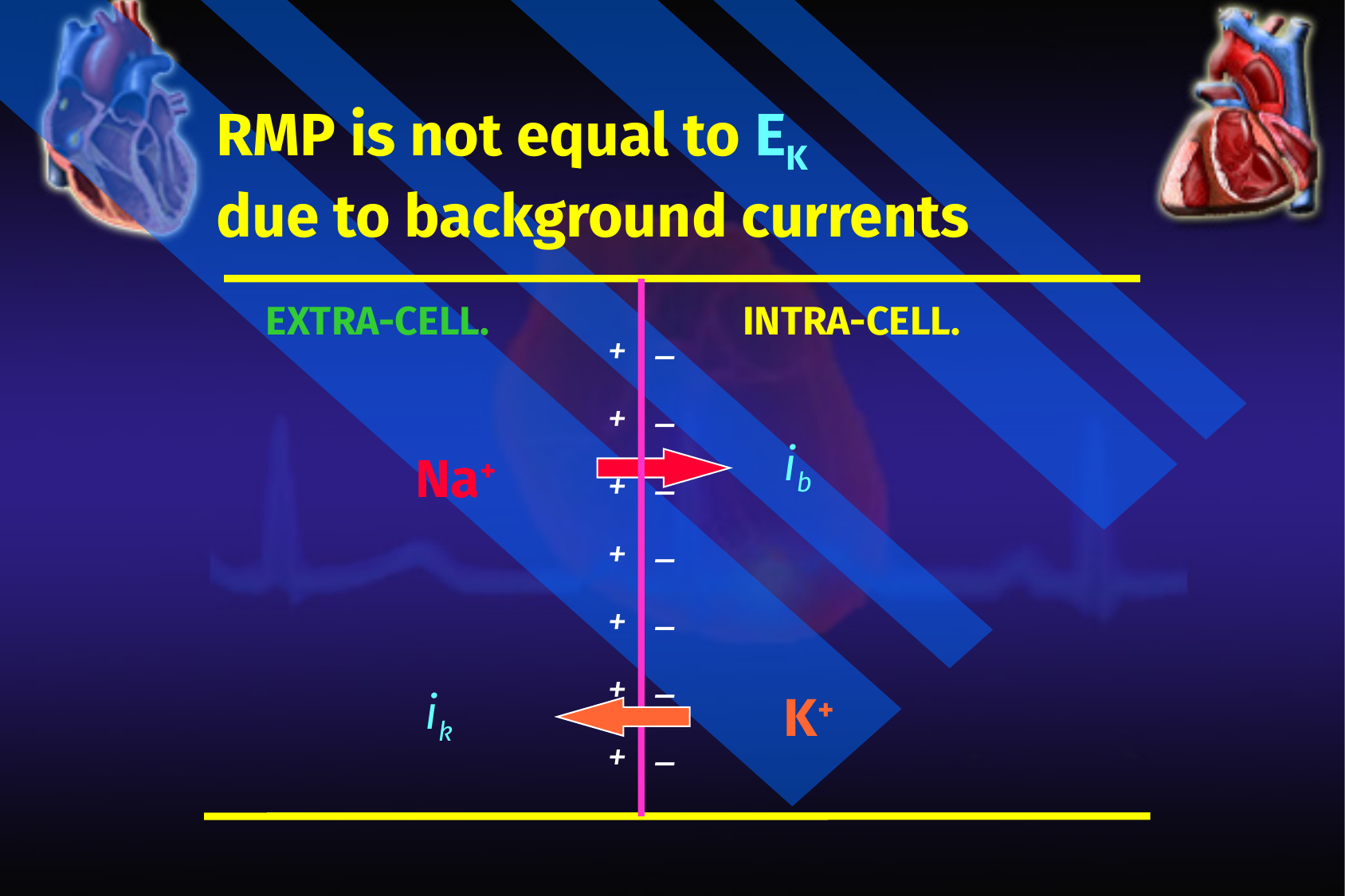

RMP is not equal to EK
due to background currents

EXTRA-CELL.
INTRA-CELL.
_
_
_
_
_
_
_
+
+
+
+
+
+
+
ib
Na+

ik
K+